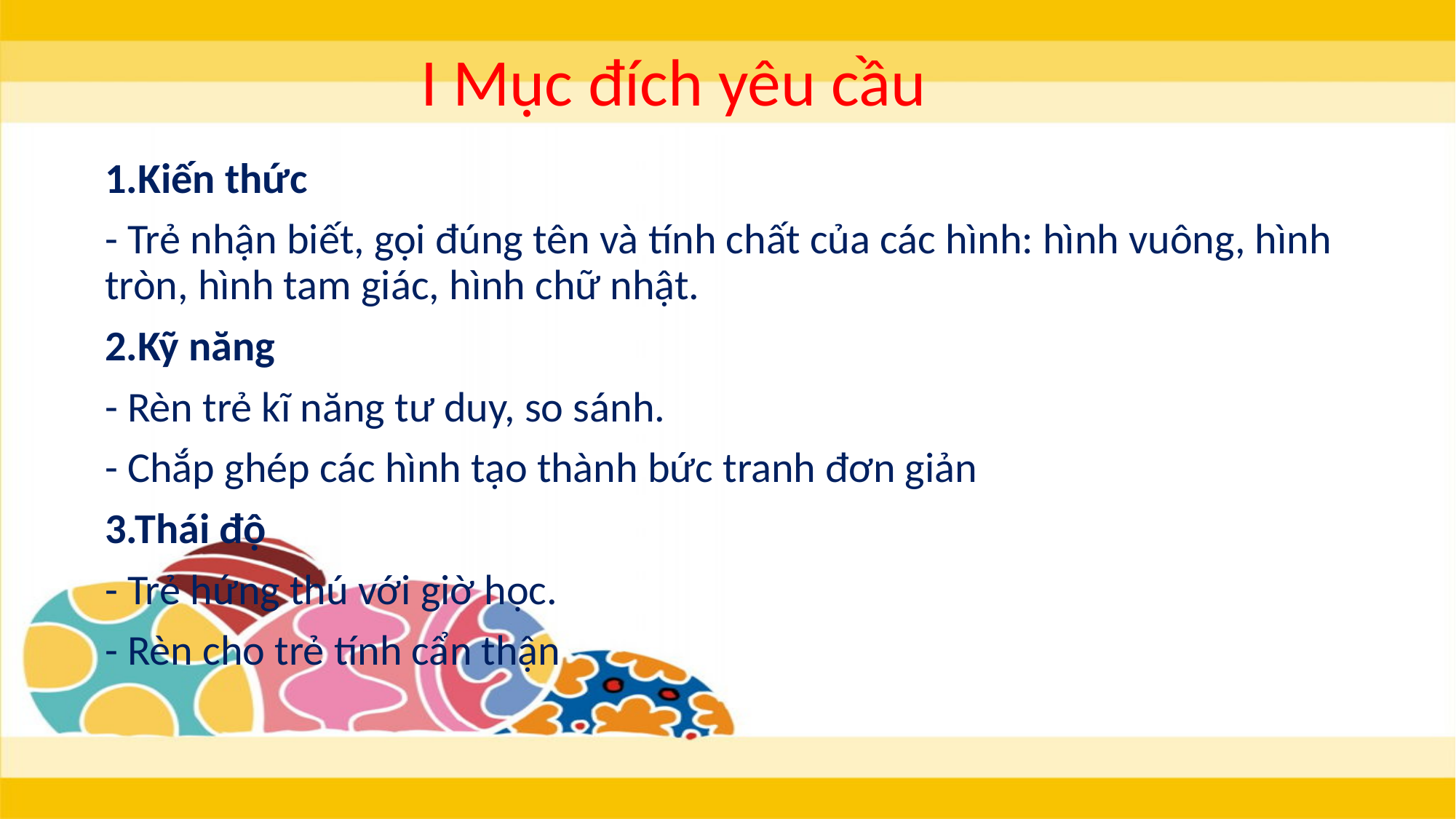

# I Mục đích yêu cầu
1.Kiến thức
- Trẻ nhận biết, gọi đúng tên và tính chất của các hình: hình vuông, hình tròn, hình tam giác, hình chữ nhật.
2.Kỹ năng
- Rèn trẻ kĩ năng tư duy, so sánh.
- Chắp ghép các hình tạo thành bức tranh đơn giản
3.Thái độ
- Trẻ hứng thú với giờ học.
- Rèn cho trẻ tính cẩn thận